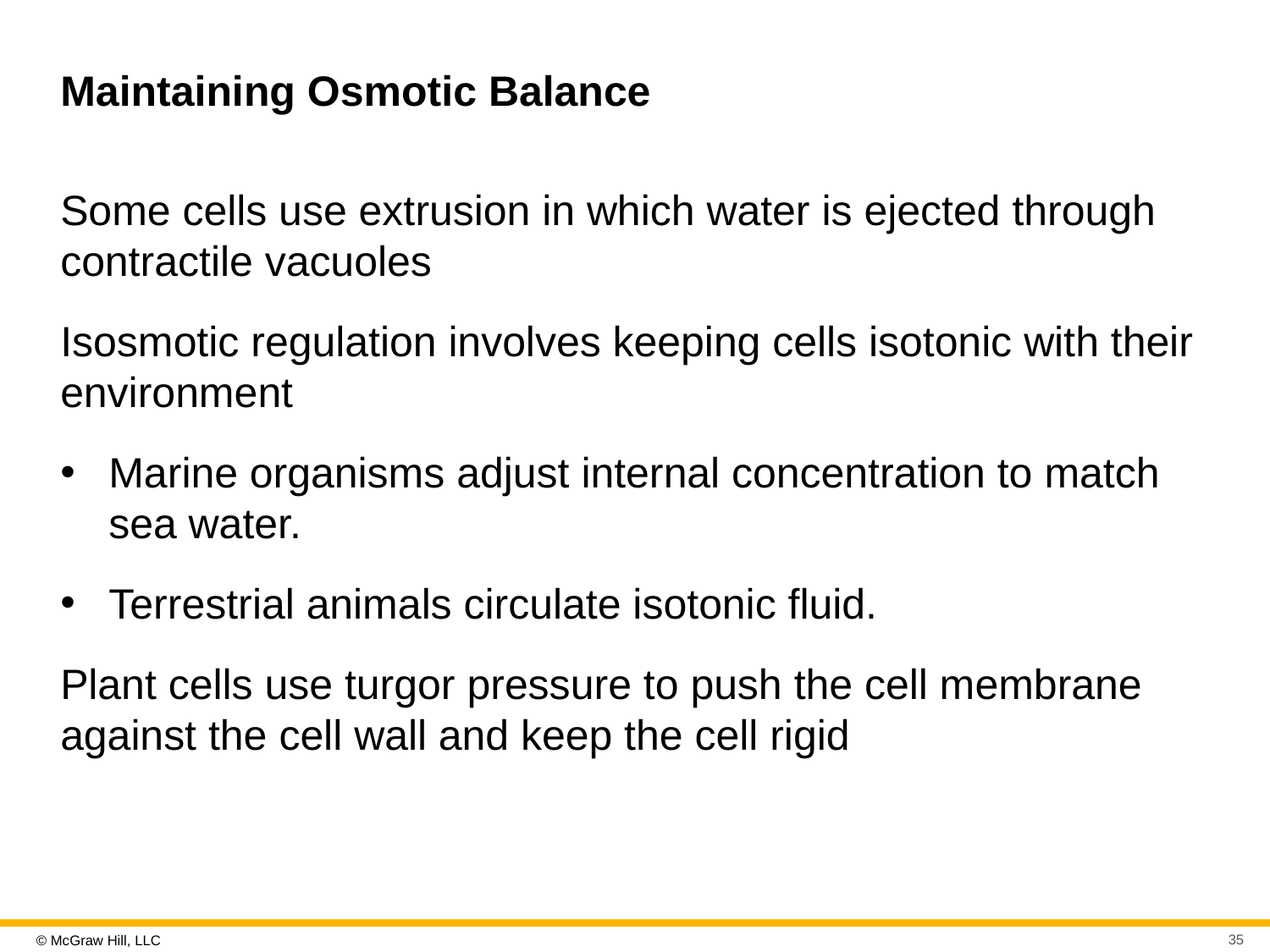

# Maintaining Osmotic Balance
Some cells use extrusion in which water is ejected through contractile vacuoles
Isosmotic regulation involves keeping cells isotonic with their environment
Marine organisms adjust internal concentration to match sea water.
Terrestrial animals circulate isotonic fluid.
Plant cells use turgor pressure to push the cell membrane against the cell wall and keep the cell rigid
35